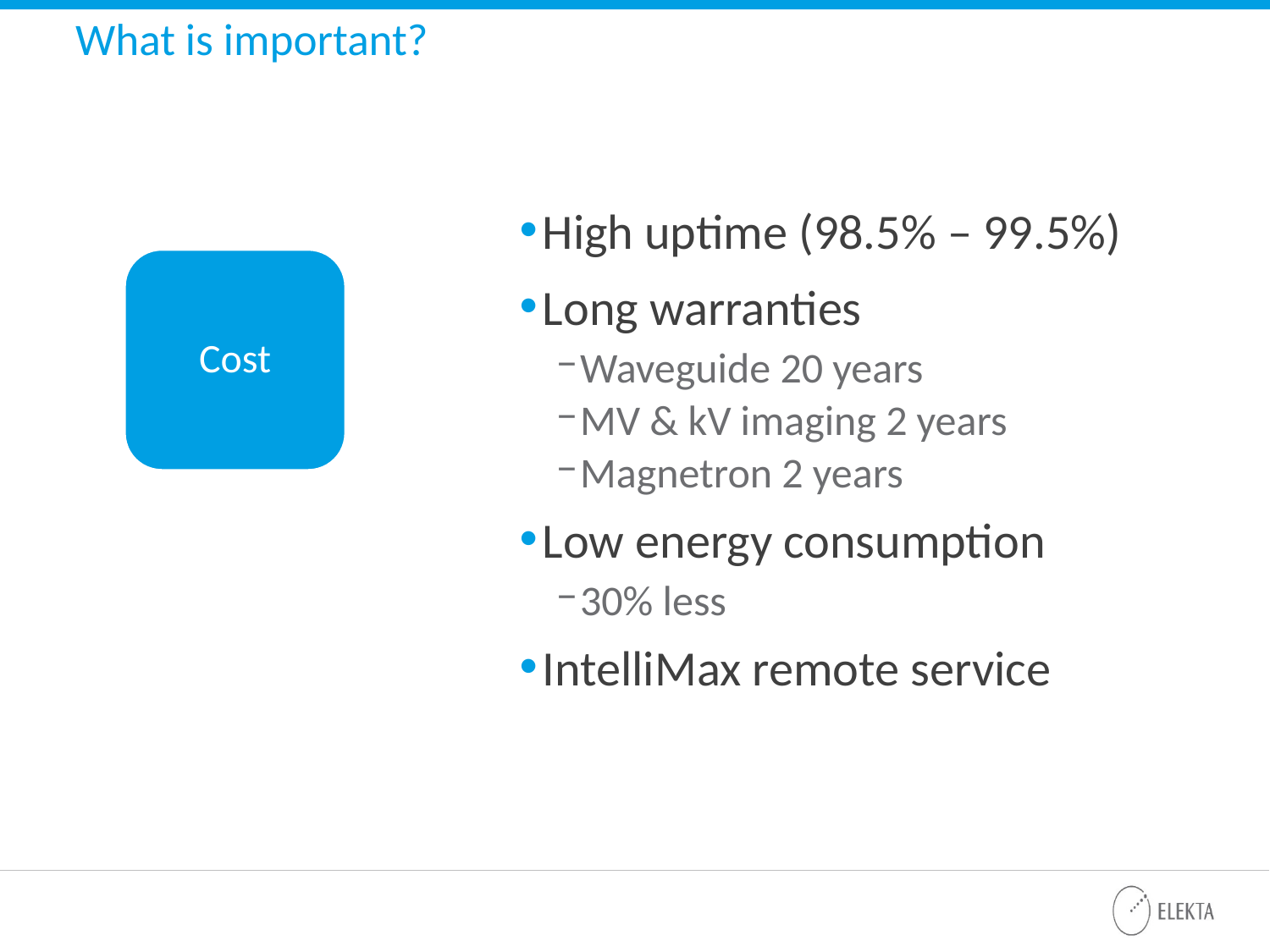

# What is important?
High uptime (98.5% – 99.5%)
Long warranties
Waveguide 20 years
MV & kV imaging 2 years
Magnetron 2 years
Low energy consumption
30% less
IntelliMax remote service

Cost